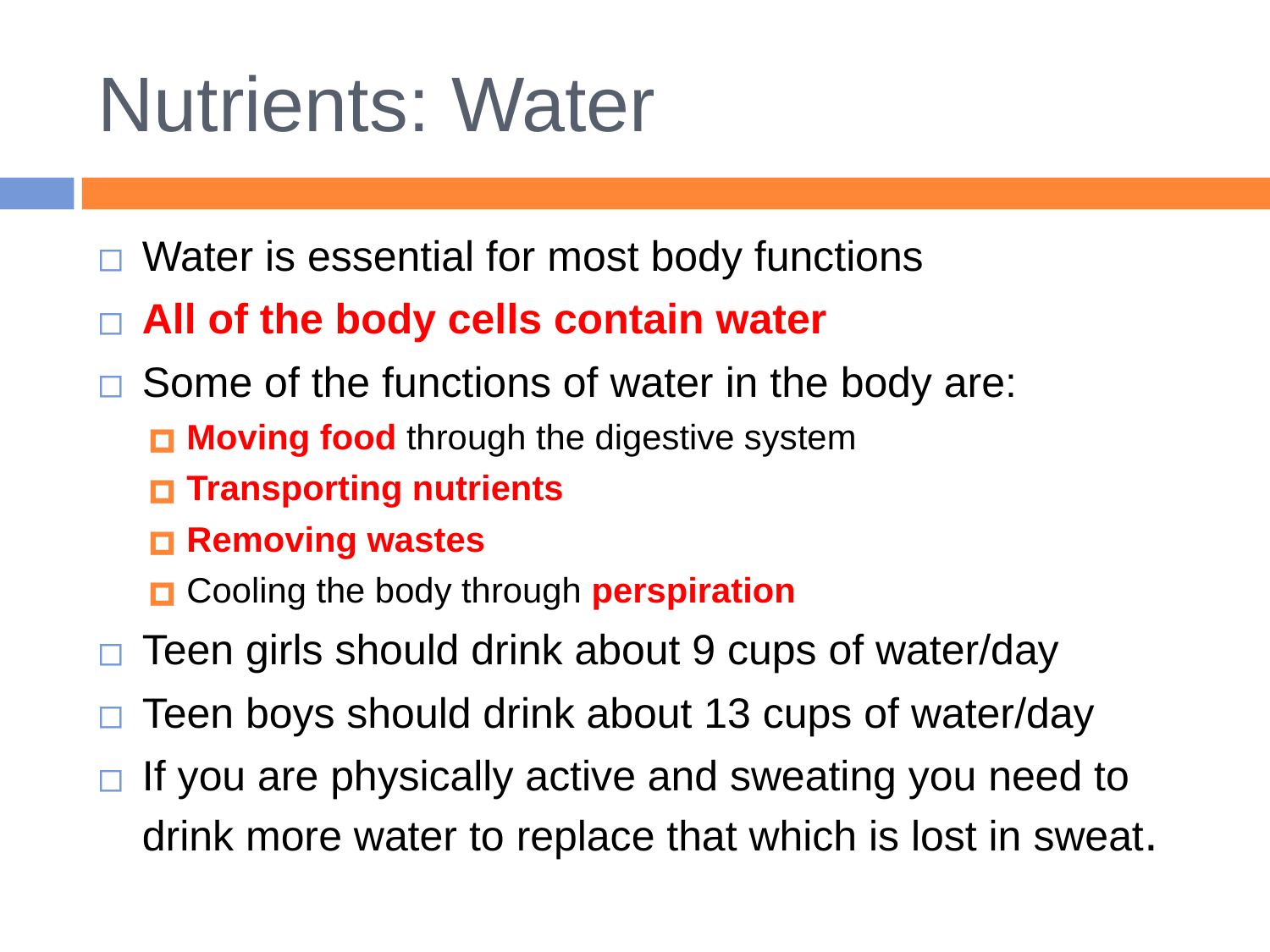

# Nutrients: Water
Water is essential for most body functions
All of the body cells contain water
Some of the functions of water in the body are:
Moving food through the digestive system
Transporting nutrients
Removing wastes
Cooling the body through perspiration
Teen girls should drink about 9 cups of water/day
Teen boys should drink about 13 cups of water/day
If you are physically active and sweating you need to drink more water to replace that which is lost in sweat.